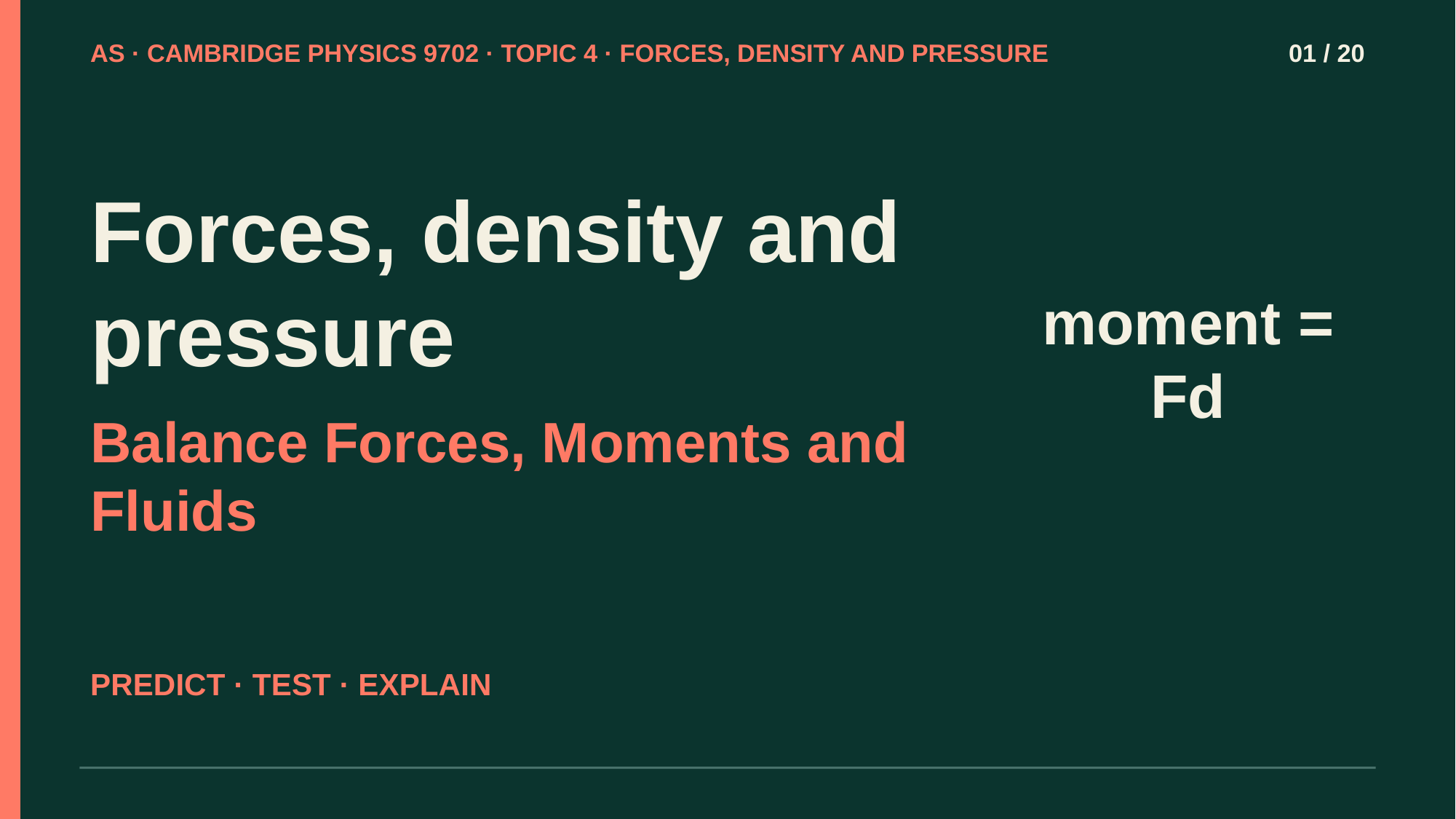

AS · CAMBRIDGE PHYSICS 9702 · TOPIC 4 · FORCES, DENSITY AND PRESSURE
01 / 20
Forces, density and pressure
moment = Fd
Balance Forces, Moments and Fluids
PREDICT · TEST · EXPLAIN